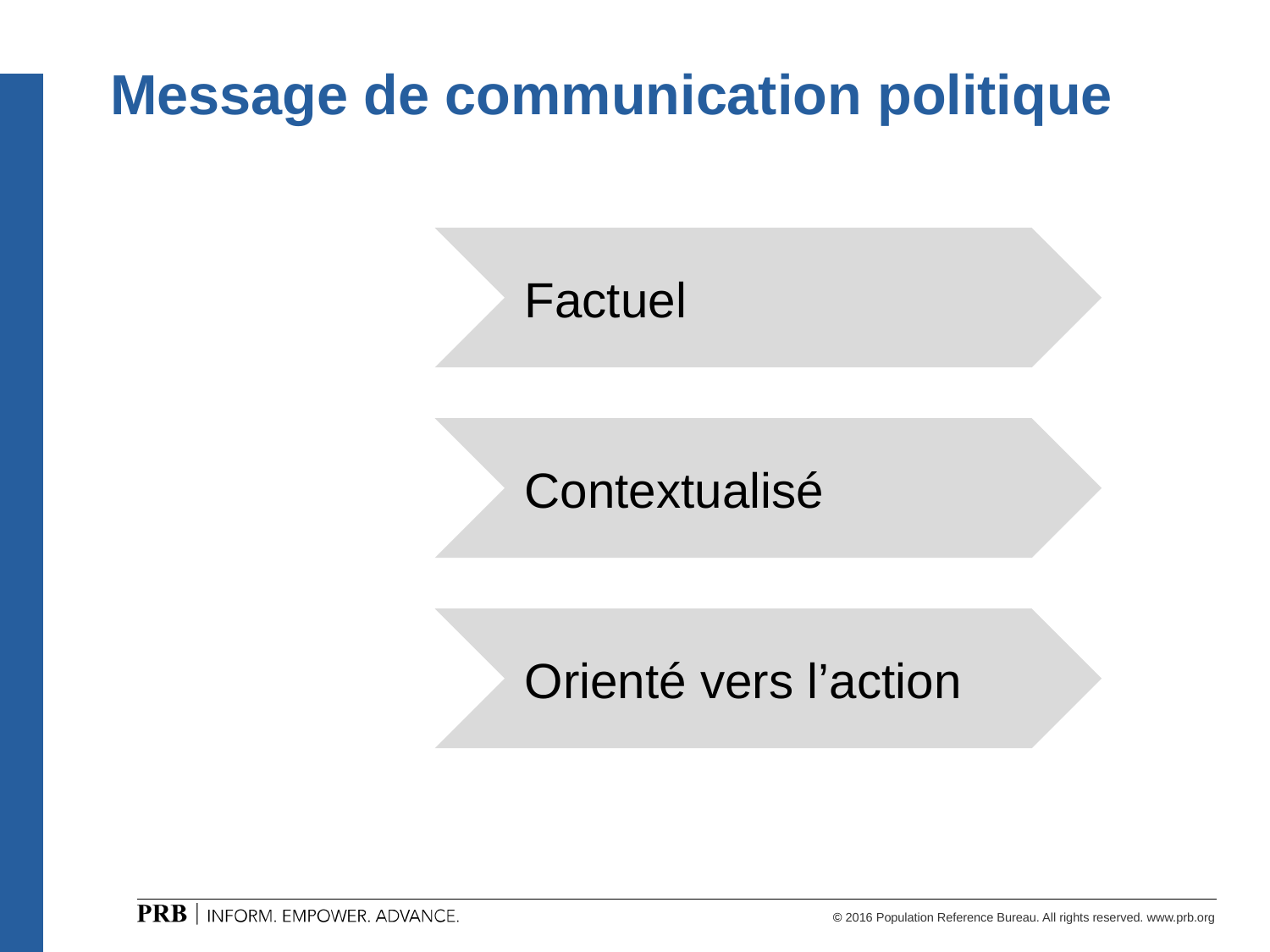

# Message de communication politique
Factuel
Contextualisé
Orienté vers l’action